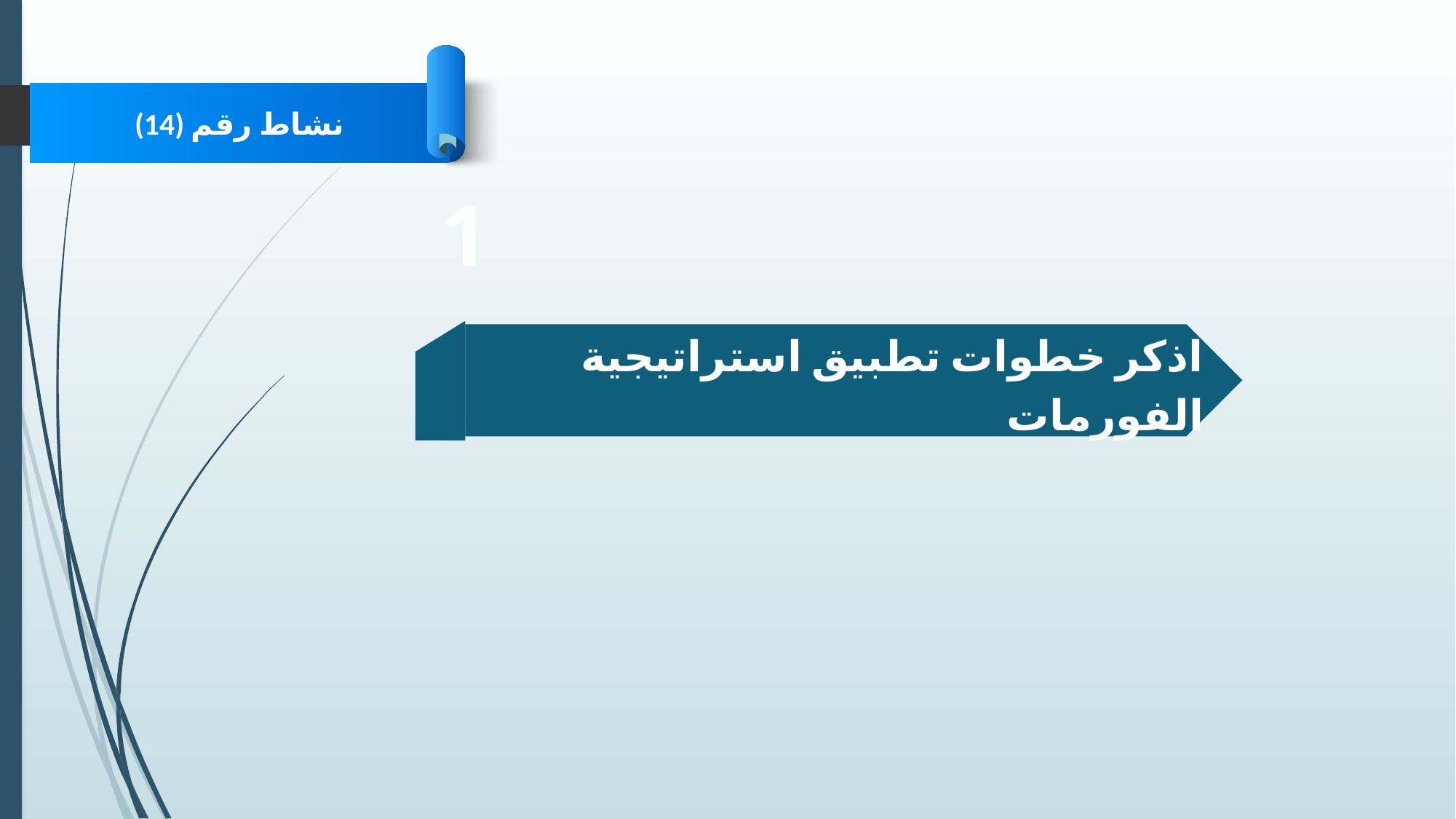

نشاط رقم (14)

1

اذكر خطوات تطبيق استراتيجية الفورمات